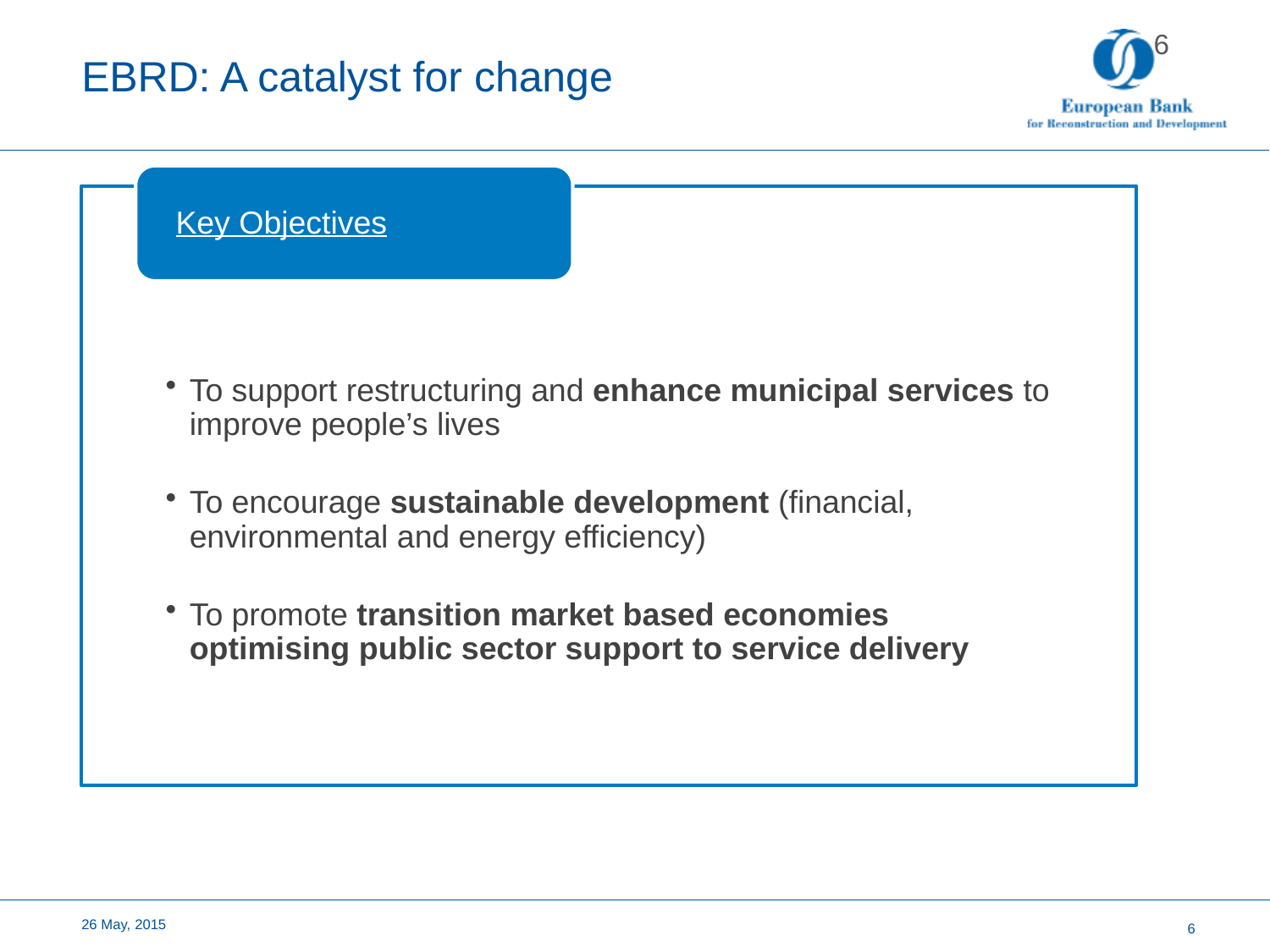

# EBRD: A catalyst for change
To support restructuring and enhance municipal services to improve people’s lives

To encourage sustainable development (financial, environmental and energy efficiency)

To promote transition market based economies optimising public sector support to service delivery
Key Objectives
6
26 May, 2015
6